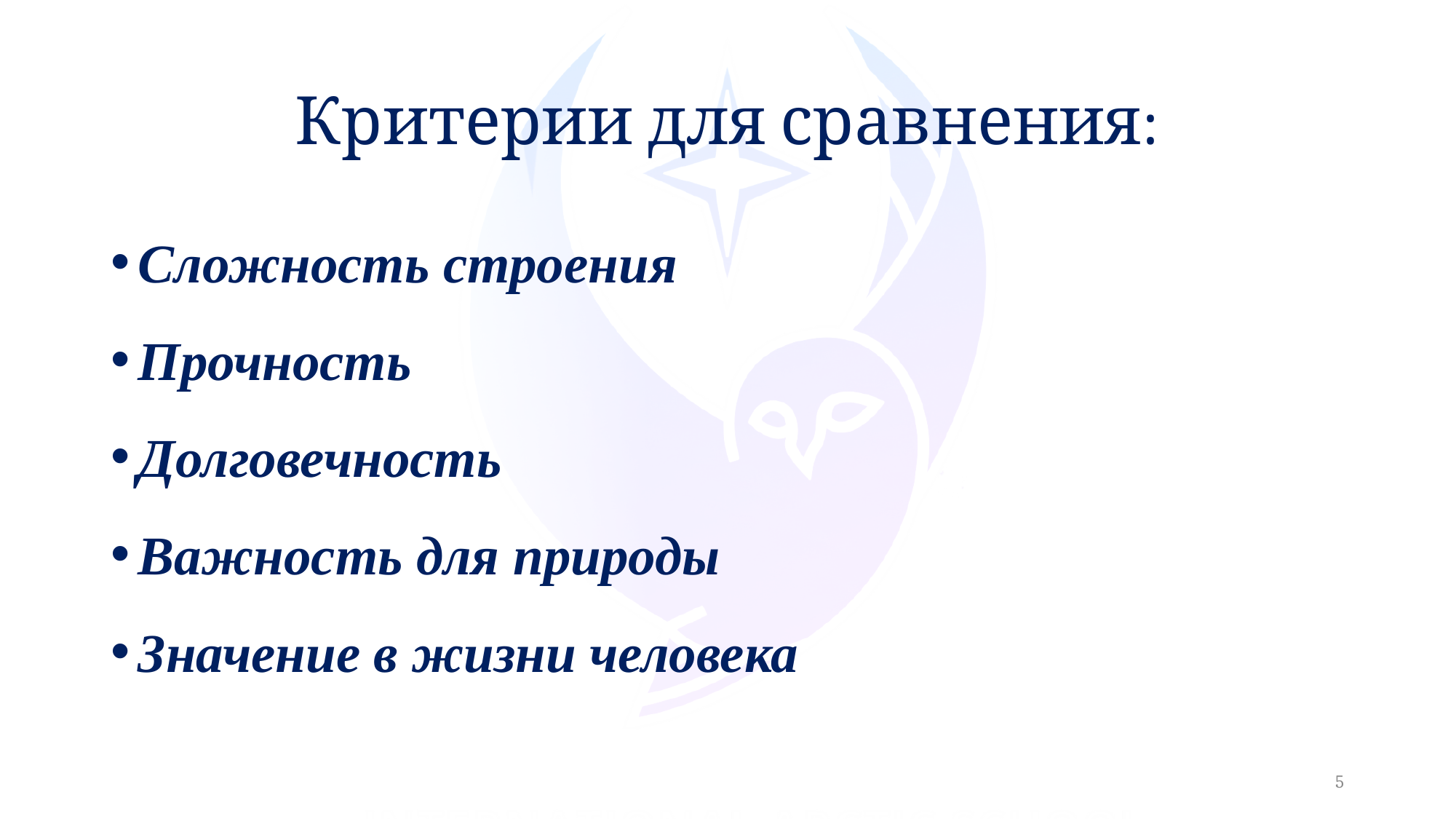

# Критерии для сравнения:
Сложность строения
Прочность
Долговечность
Важность для природы
Значение в жизни человека
5